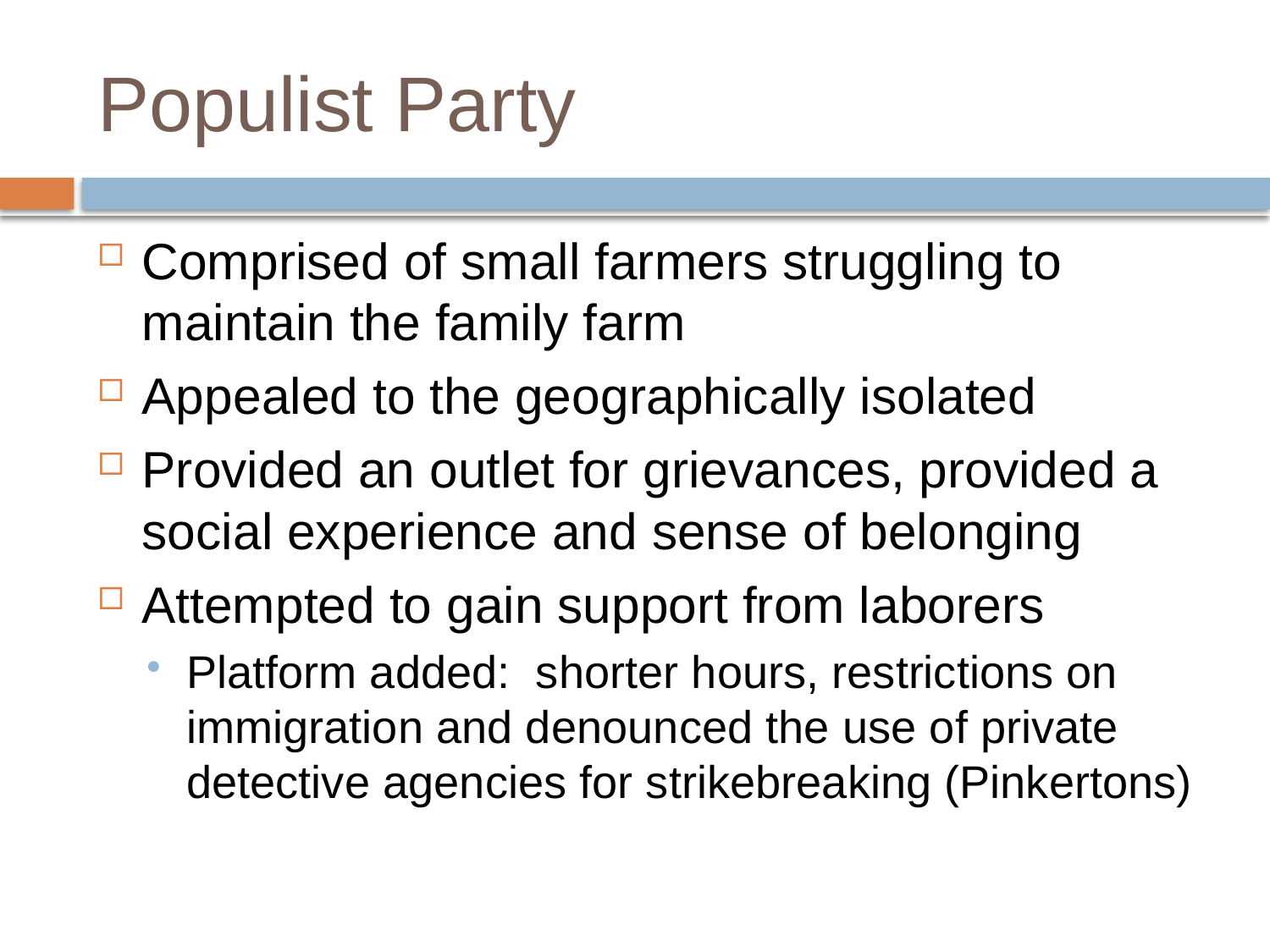

# Populist Party
Comprised of small farmers struggling to maintain the family farm
Appealed to the geographically isolated
Provided an outlet for grievances, provided a social experience and sense of belonging
Attempted to gain support from laborers
Platform added:  shorter hours, restrictions on immigration and denounced the use of private detective agencies for strikebreaking (Pinkertons)